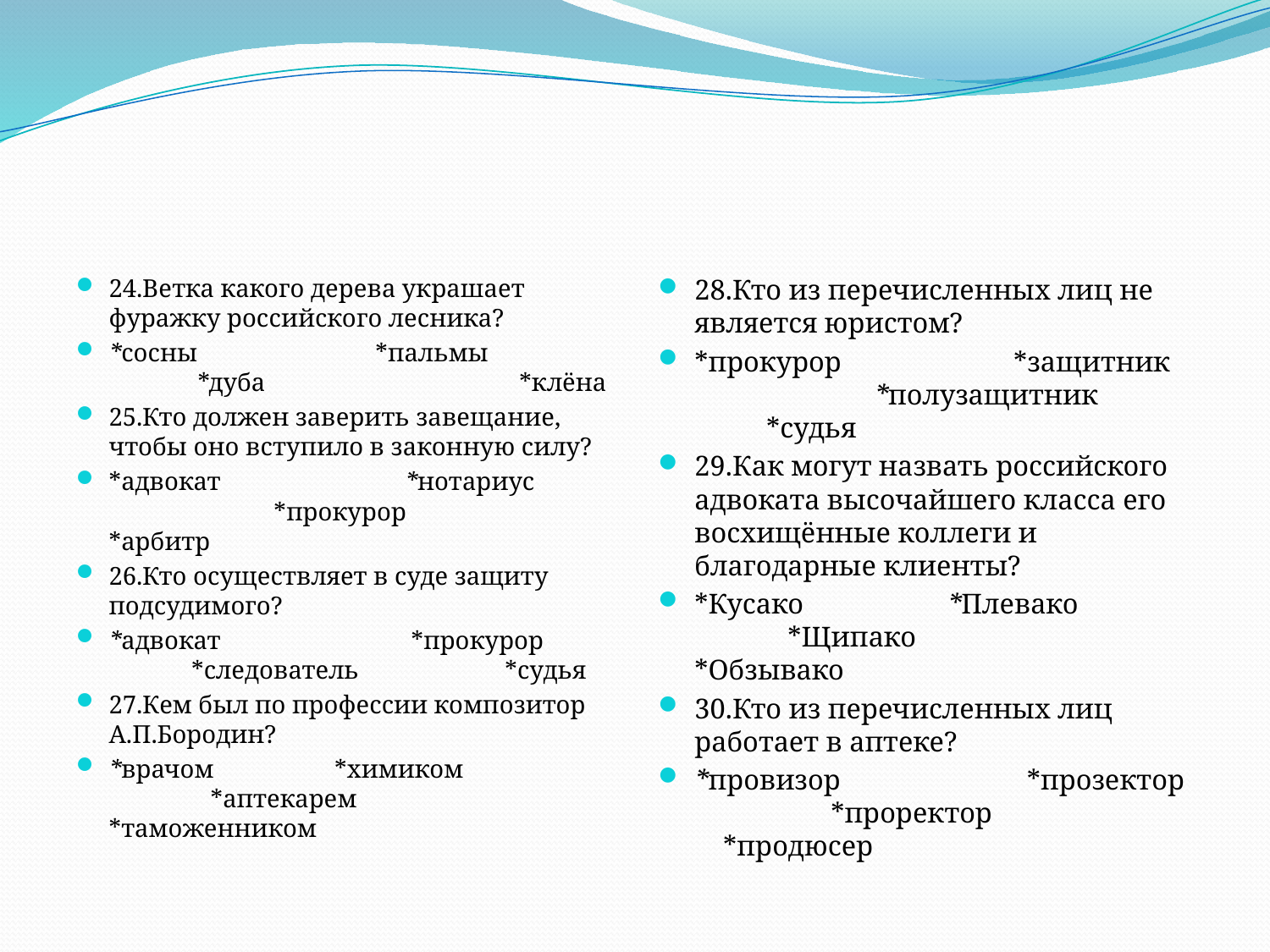

24.Ветка какого дерева украшает фуражку российского лесника?
*сосны                            *пальмы                                  *дуба                                        *клёна
25.Кто должен заверить завещание, чтобы оно вступило в законную силу?
*адвокат                             *нотариус                                       *прокурор                            *арбитр
26.Кто осуществляет в суде защиту подсудимого?
*адвокат                              *прокурор                        *следователь                       *судья
27.Кем был по профессии композитор А.П.Бородин?
*врачом                   *химиком                                        *аптекарем                  *таможенником
28.Кто из перечисленных лиц не является юристом?
*прокурор                        *защитник                             *полузащитник                        *судья
29.Как могут назвать российского адвоката высочайшего класса его восхищённые коллеги и благодарные клиенты?
*Кусако                    *Плевако                              *Щипако                                      *Обзывако
30.Кто из перечисленных лиц работает в аптеке?
*провизор                          *прозектор                     *проректор                                *продюсер